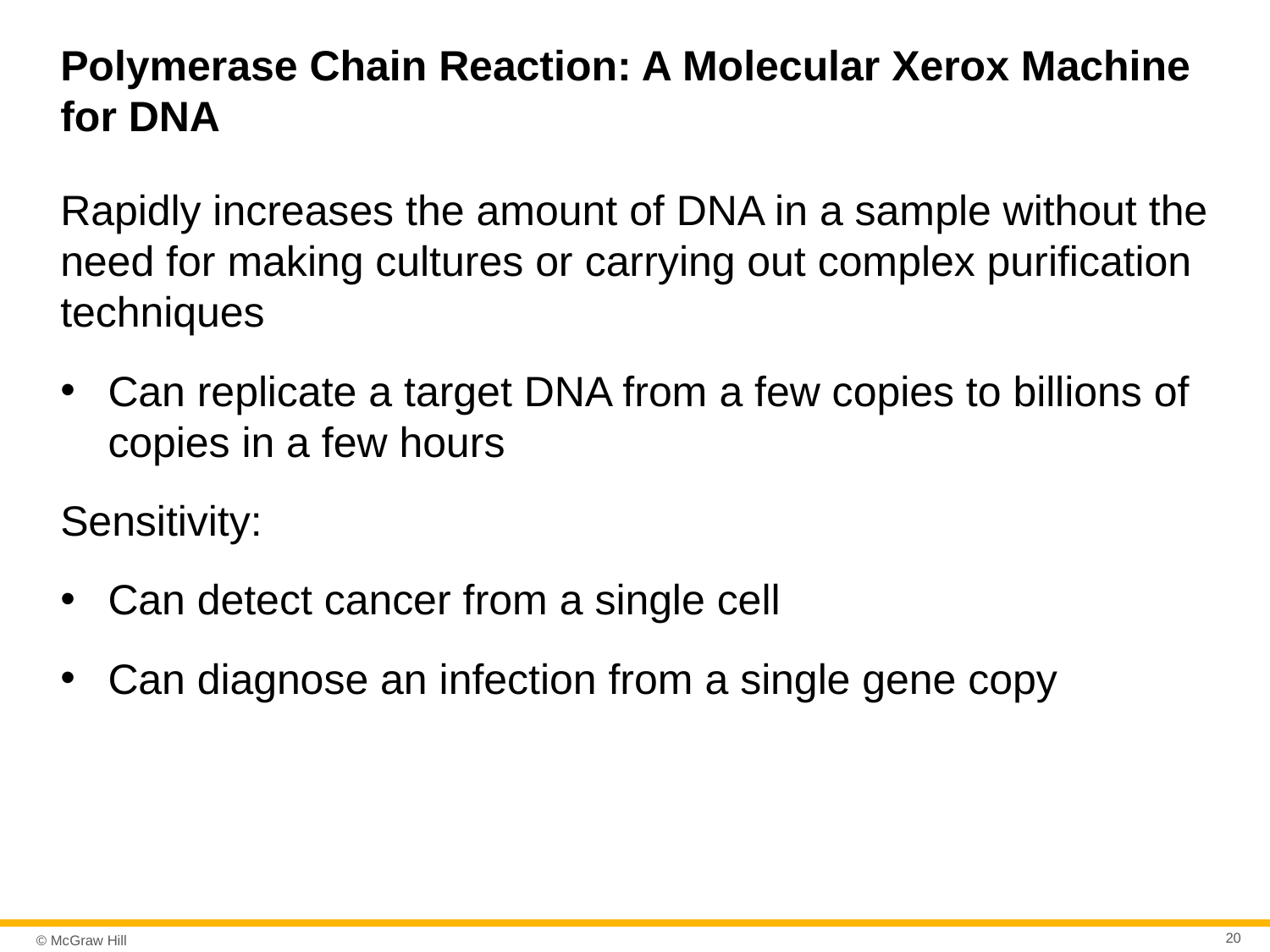

# Polymerase Chain Reaction: A Molecular Xerox Machine for DNA
Rapidly increases the amount of DNA in a sample without the need for making cultures or carrying out complex purification techniques
Can replicate a target DNA from a few copies to billions of copies in a few hours
Sensitivity:
Can detect cancer from a single cell
Can diagnose an infection from a single gene copy